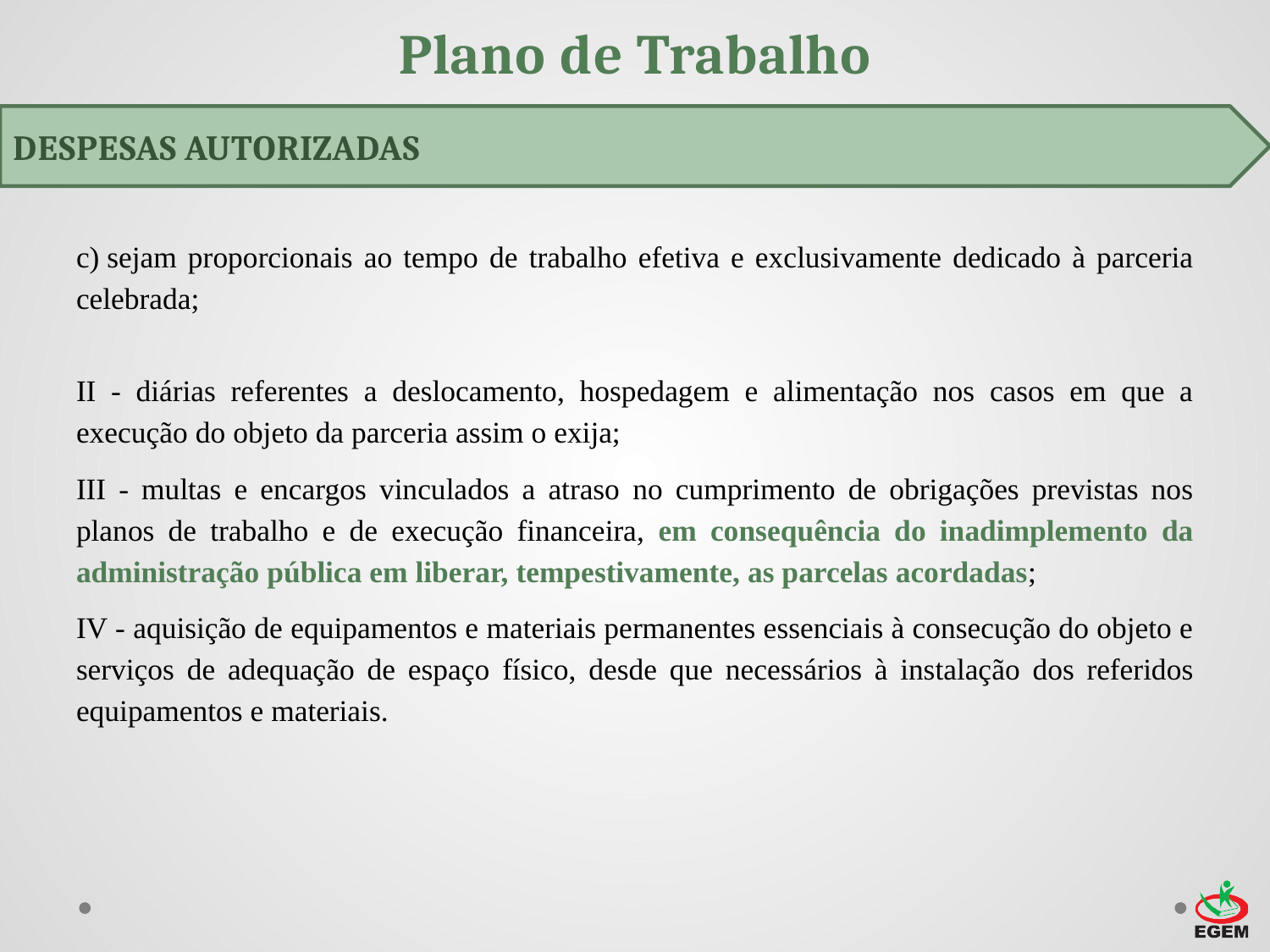

# Plano de Trabalho
DESPESAS AUTORIZADAS
c) sejam proporcionais ao tempo de trabalho efetiva e exclusivamente dedicado à parceria celebrada;

II - diárias referentes a deslocamento, hospedagem e alimentação nos casos em que a execução do objeto da parceria assim o exija;
III - multas e encargos vinculados a atraso no cumprimento de obrigações previstas nos planos de trabalho e de execução financeira, em consequência do inadimplemento da administração pública em liberar, tempestivamente, as parcelas acordadas;
IV - aquisição de equipamentos e materiais permanentes essenciais à consecução do objeto e serviços de adequação de espaço físico, desde que necessários à instalação dos referidos equipamentos e materiais.